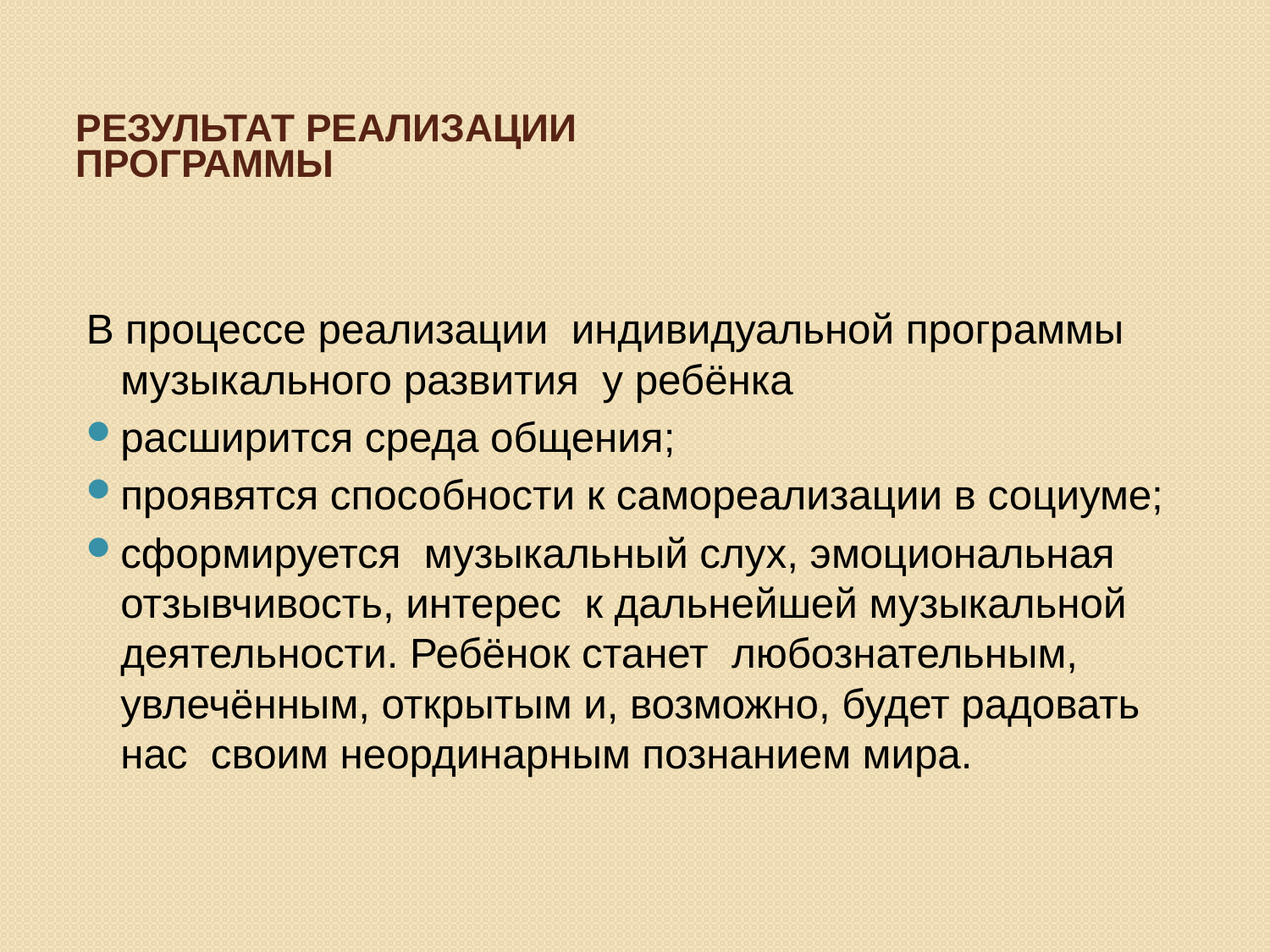

Результат реализации программы
В процессе реализации  индивидуальной программы  музыкального развития  у ребёнка
расширится среда общения;
проявятся способности к самореализации в социуме;
сформируется  музыкальный слух, эмоциональная отзывчивость, интерес  к дальнейшей музыкальной деятельности. Ребёнок станет  любознательным, увлечённым, открытым и, возможно, будет радовать нас  своим неординарным познанием мира.